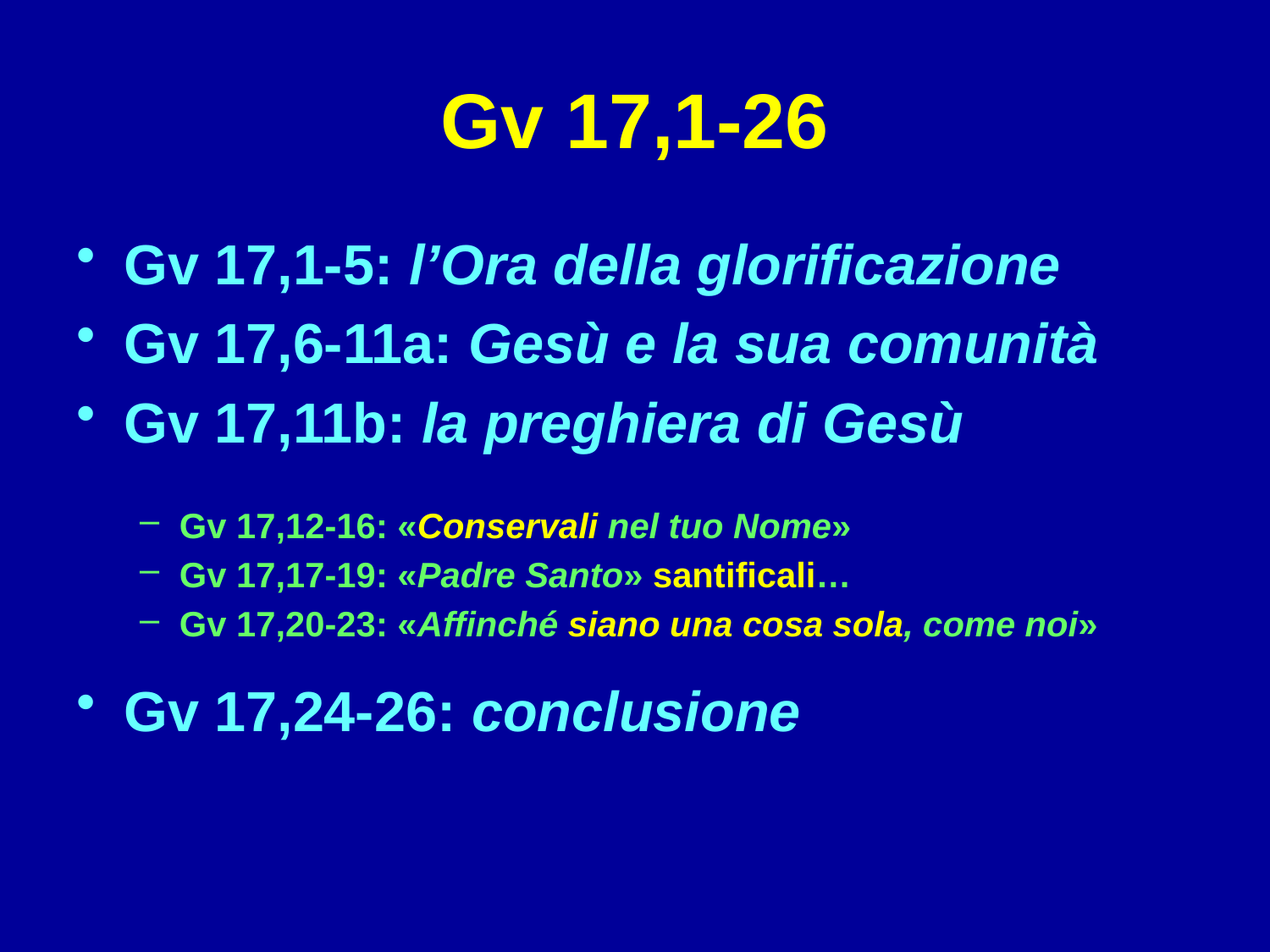

# Gv 17,1-26
Gv 17,1-5: l’Ora della glorificazione
Gv 17,6-11a: Gesù e la sua comunità
Gv 17,11b: la preghiera di Gesù

Gv 17,12-16: «Conservali nel tuo Nome»
Gv 17,17-19: «Padre Santo» santificali…
Gv 17,20-23: «Affinché siano una cosa sola, come noi»

Gv 17,24-26: conclusione